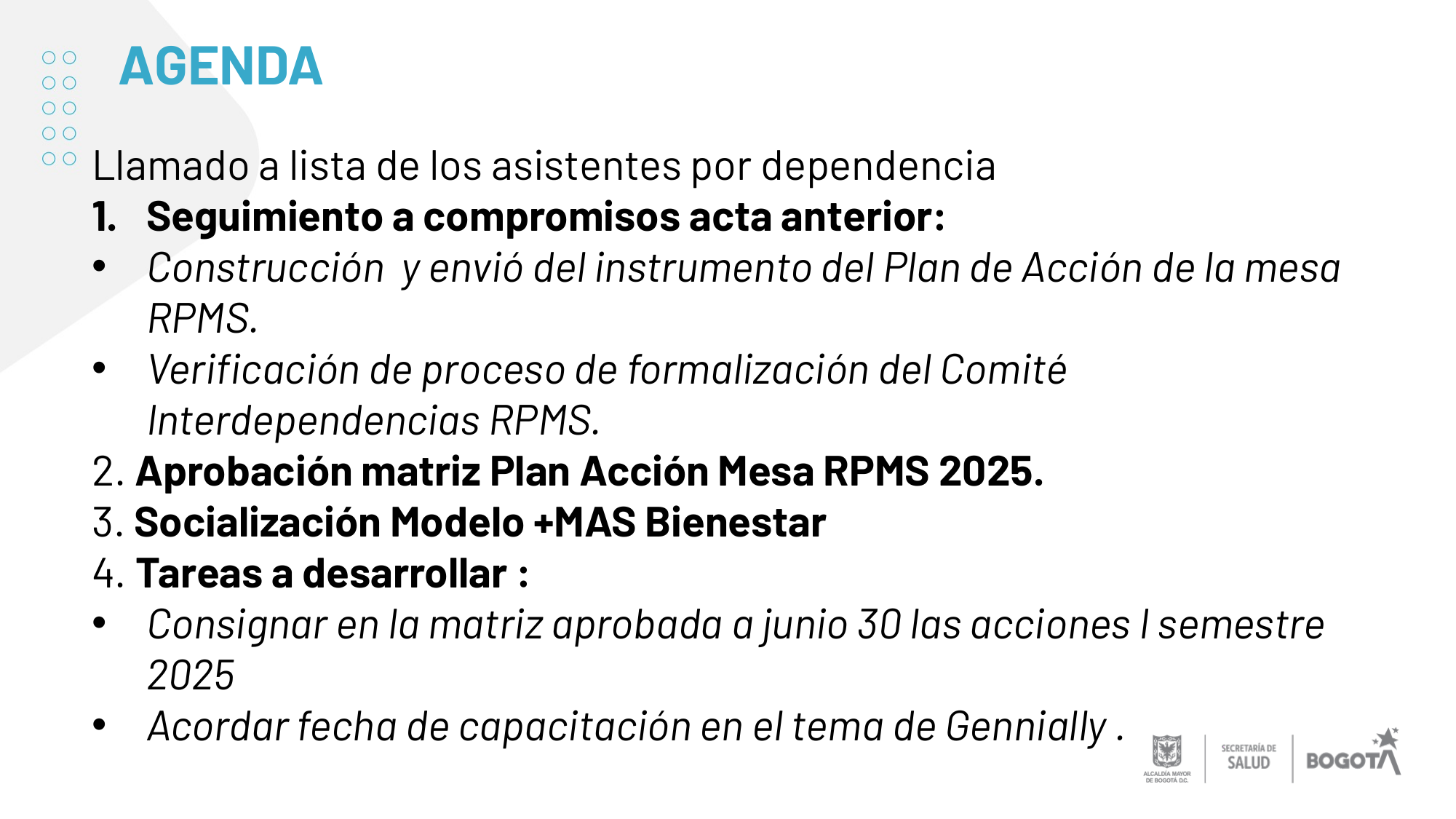

AGENDA
Llamado a lista de los asistentes por dependencia
Seguimiento a compromisos acta anterior:
Construcción  y envió del instrumento del Plan de Acción de la mesa RPMS.
Verificación de proceso de formalización del Comité Interdependencias RPMS.
2. Aprobación matriz Plan Acción Mesa RPMS 2025.
3. Socialización Modelo +MAS Bienestar
4. Tareas a desarrollar :
Consignar en la matriz aprobada a junio 30 las acciones I semestre 2025
Acordar fecha de capacitación en el tema de Gennially .